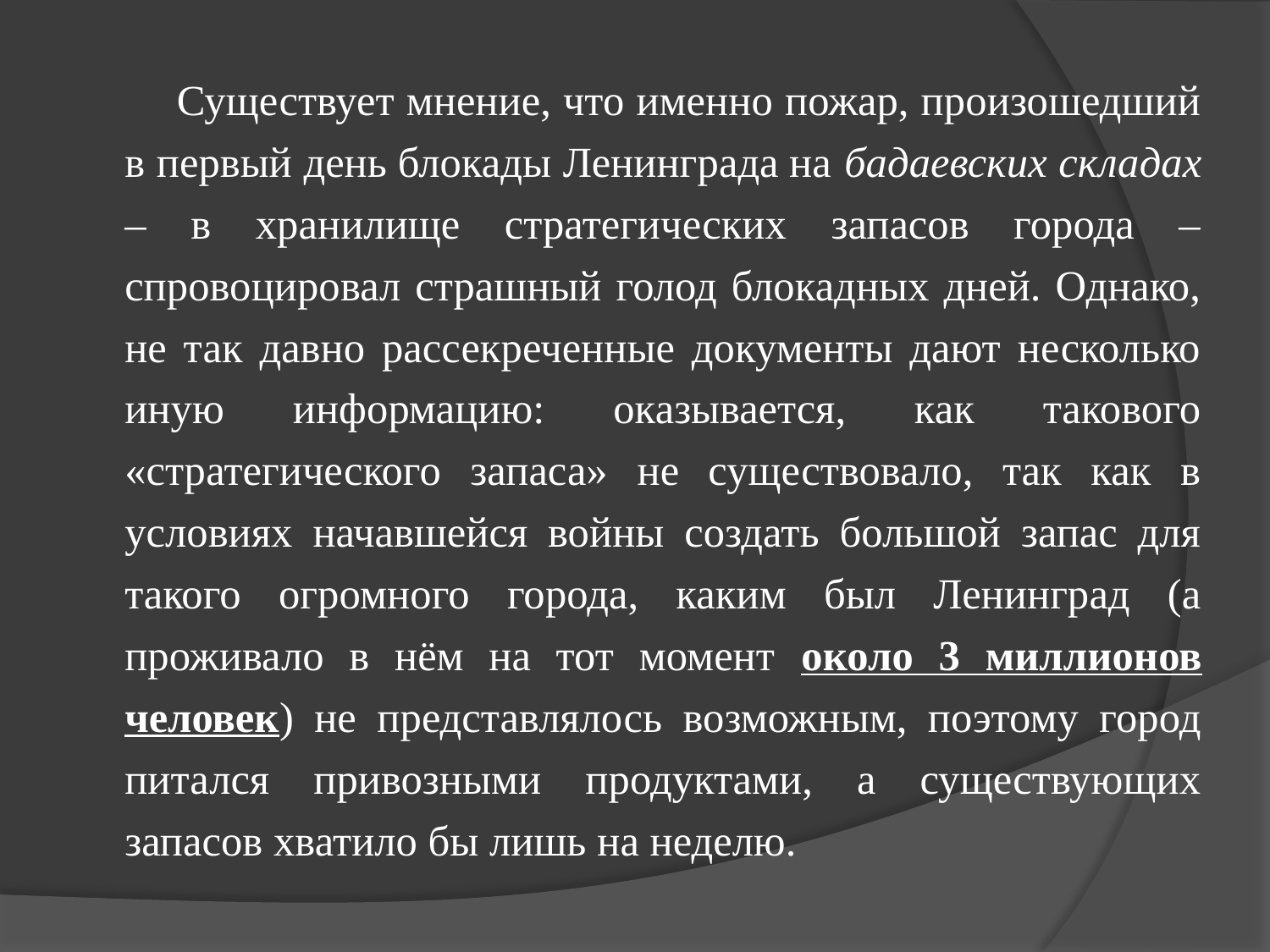

Существует мнение, что именно пожар, произошедший в первый день блокады Ленинграда на бадаевских складах – в хранилище стратегических запасов города – спровоцировал страшный голод блокадных дней. Однако, не так давно рассекреченные документы дают несколько иную информацию: оказывается, как такового «стратегического запаса» не существовало, так как в условиях начавшейся войны создать большой запас для такого огромного города, каким был Ленинград (а проживало в нём на тот момент около 3 миллионов человек) не представлялось возможным, поэтому город питался привозными продуктами, а существующих запасов хватило бы лишь на неделю.